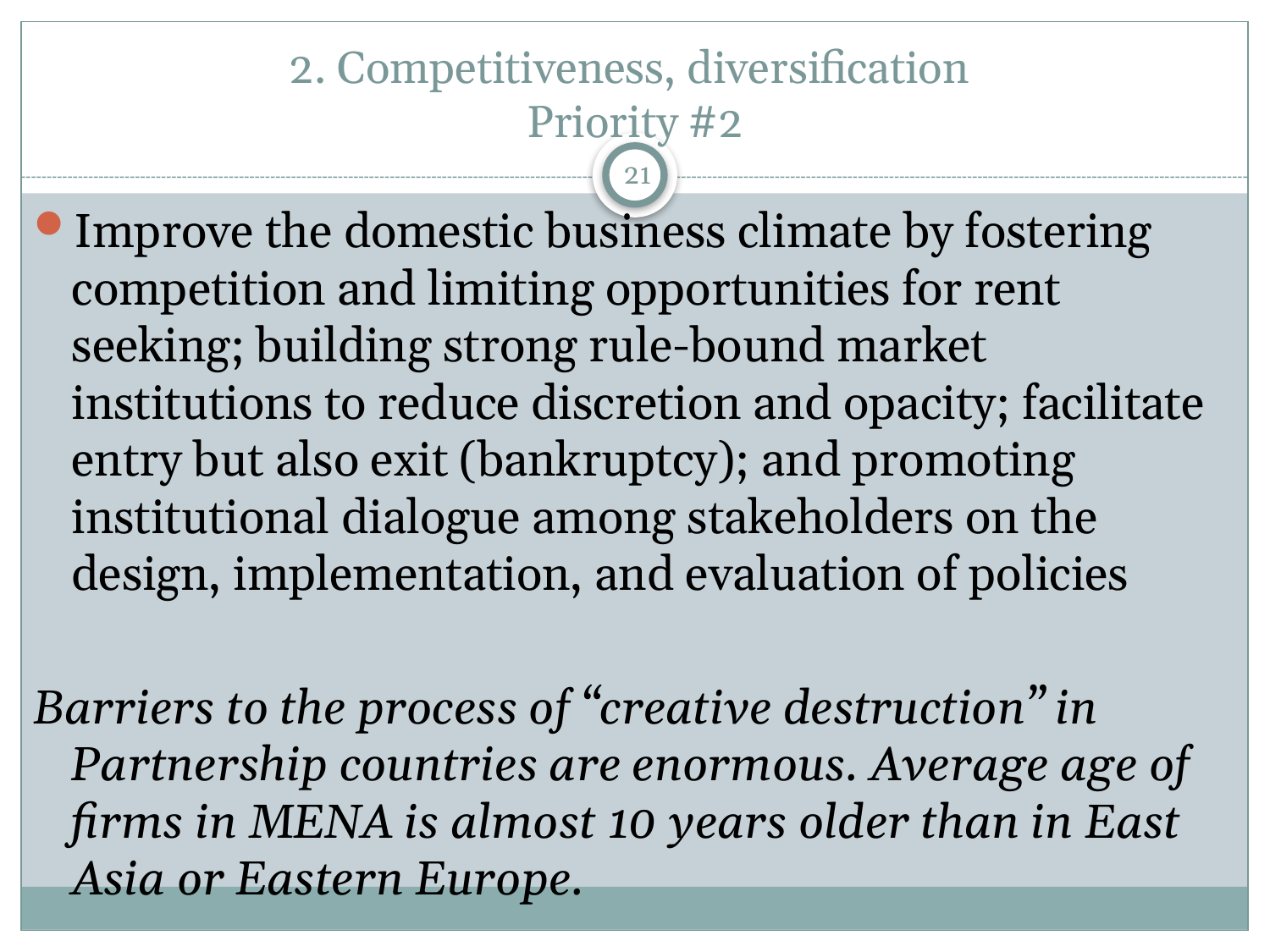

# 2. Competitiveness, diversification Priority #2

Improve the domestic business climate by fostering competition and limiting opportunities for rent seeking; building strong rule-bound market institutions to reduce discretion and opacity; facilitate entry but also exit (bankruptcy); and promoting institutional dialogue among stakeholders on the design, implementation, and evaluation of policies

Barriers to the process of “creative destruction” in Partnership countries are enormous. Average age of firms in MENA is almost 10 years older than in East Asia or Eastern Europe.
21